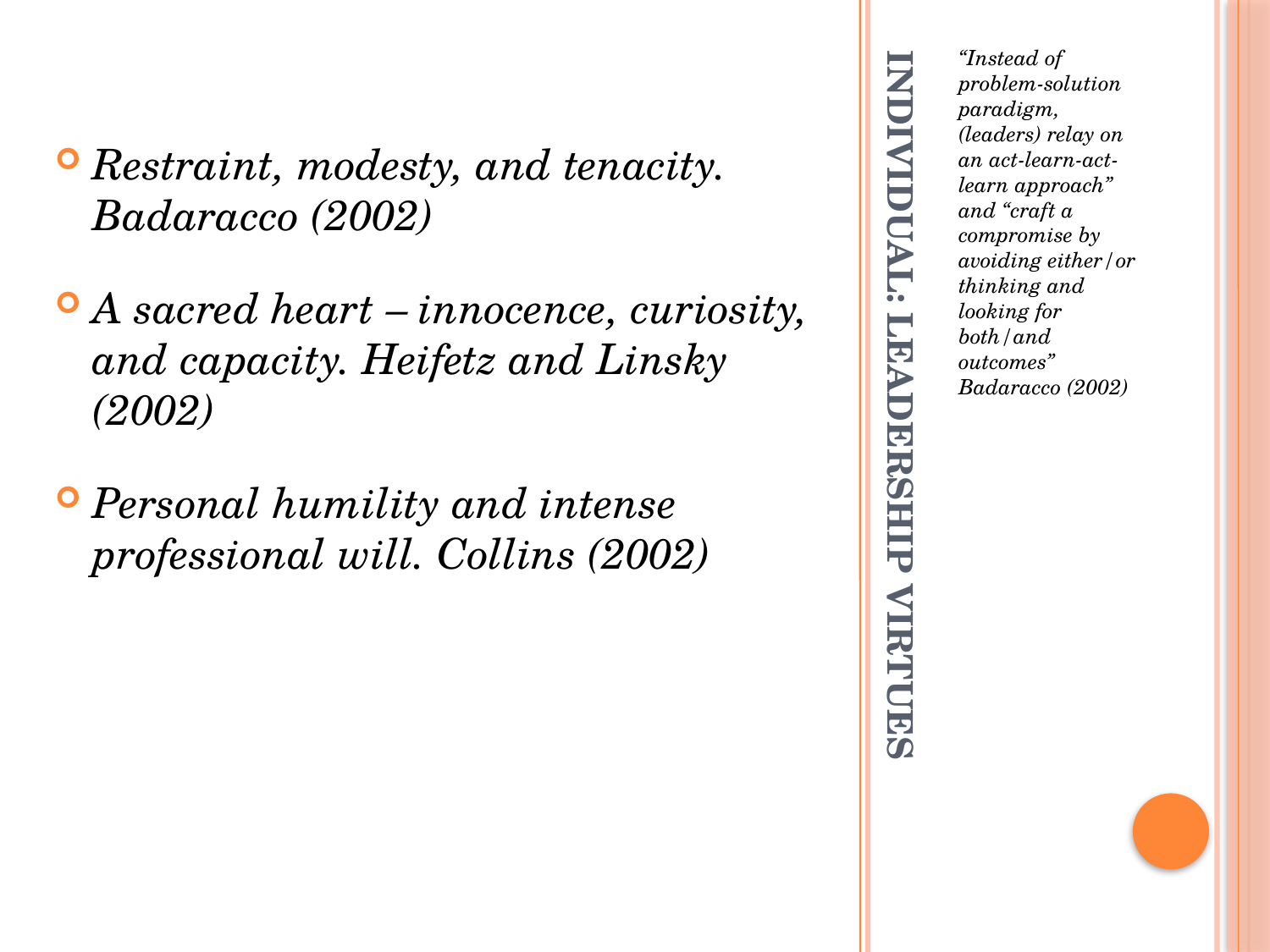

Restraint, modesty, and tenacity. Badaracco (2002)
A sacred heart – innocence, curiosity, and capacity. Heifetz and Linsky (2002)
Personal humility and intense professional will. Collins (2002)
“Instead of problem-solution paradigm, (leaders) relay on an act-learn-act-learn approach” and “craft a compromise by avoiding either/or thinking and looking for both/and outcomes” Badaracco (2002)
# Individual: Leadership Virtues